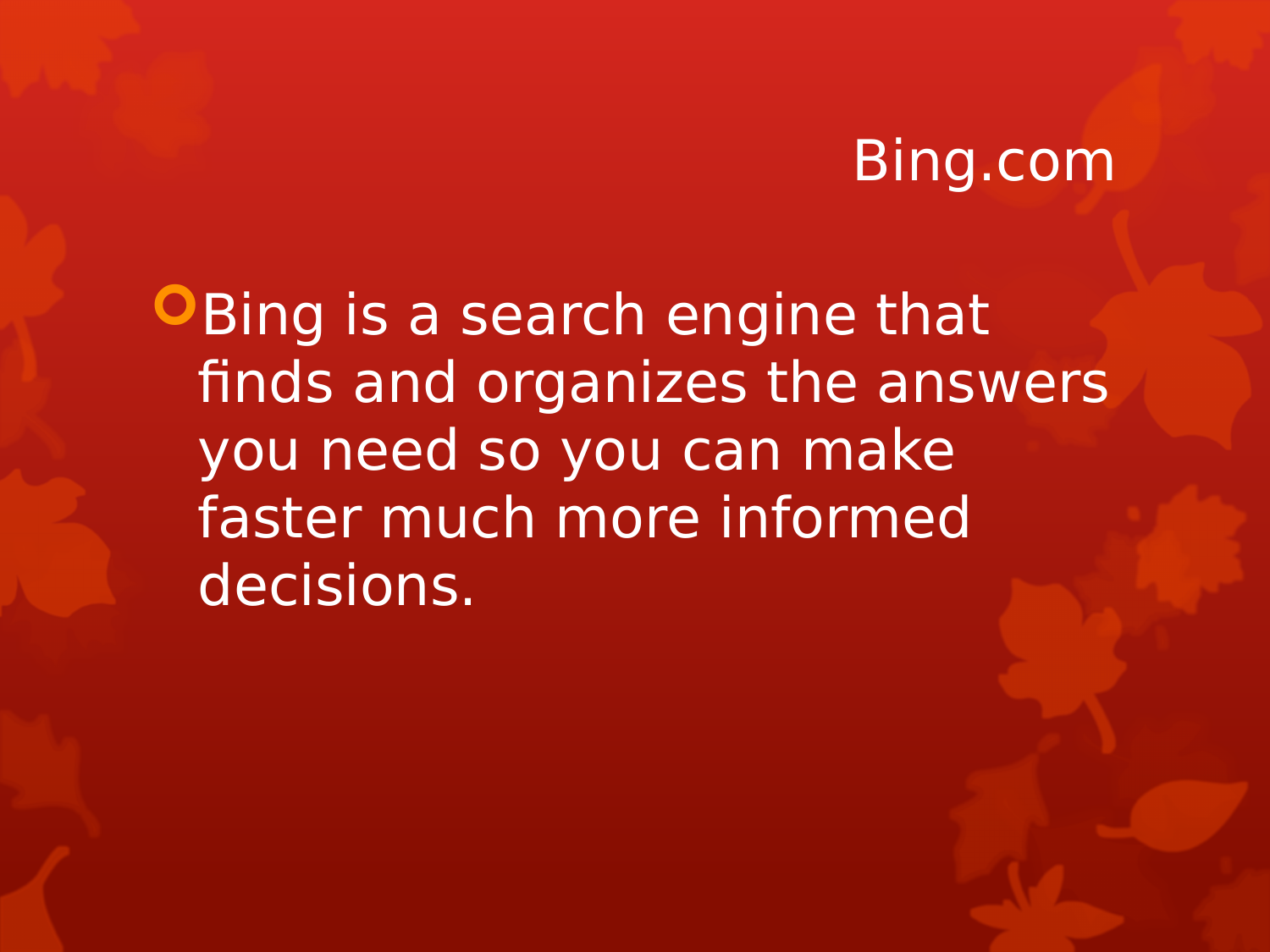

# Bing.com
Bing is a search engine that finds and organizes the answers you need so you can make faster much more informed decisions.